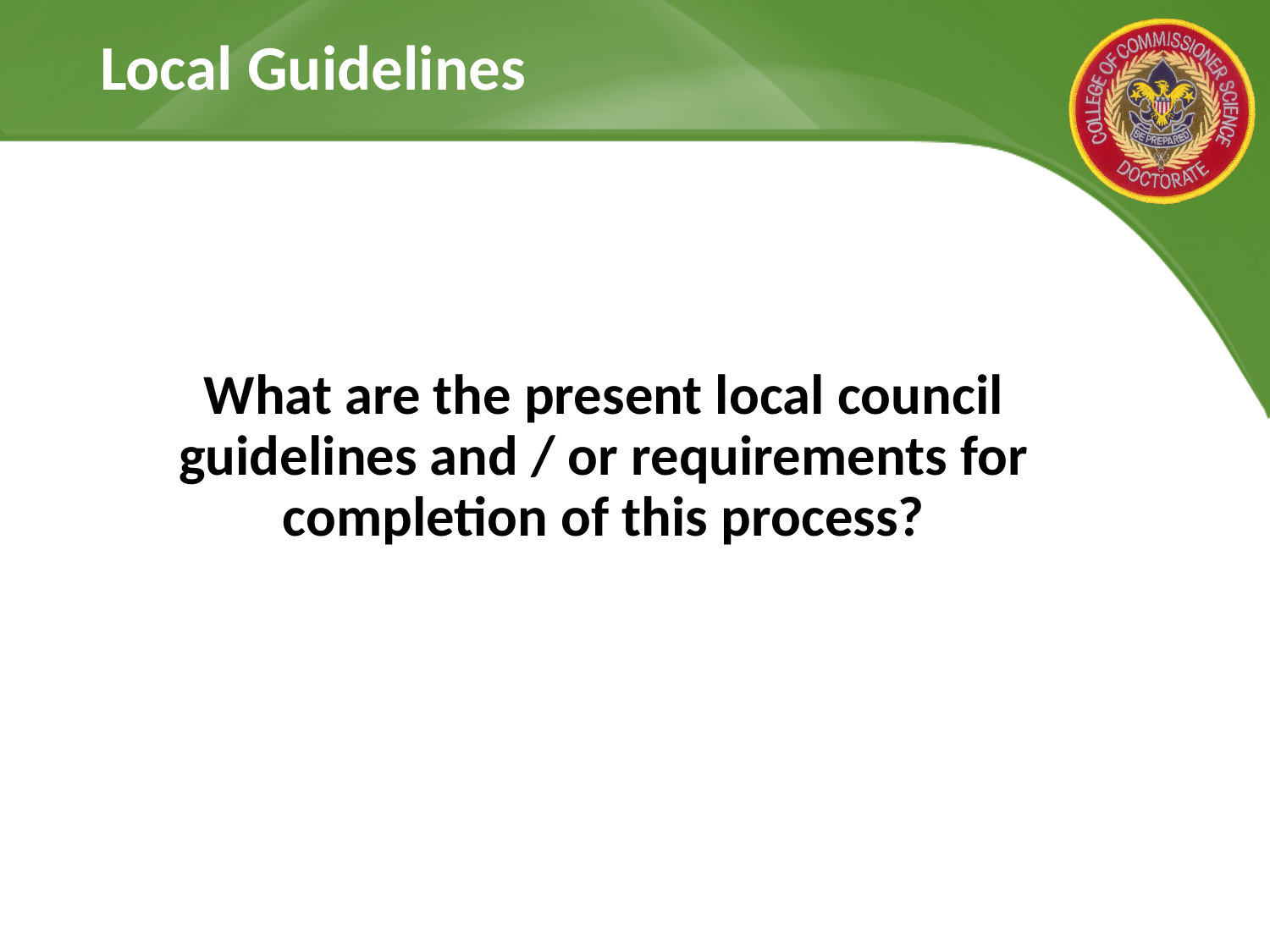

# Local Guidelines
What are the present local council guidelines and / or requirements for completion of this process?